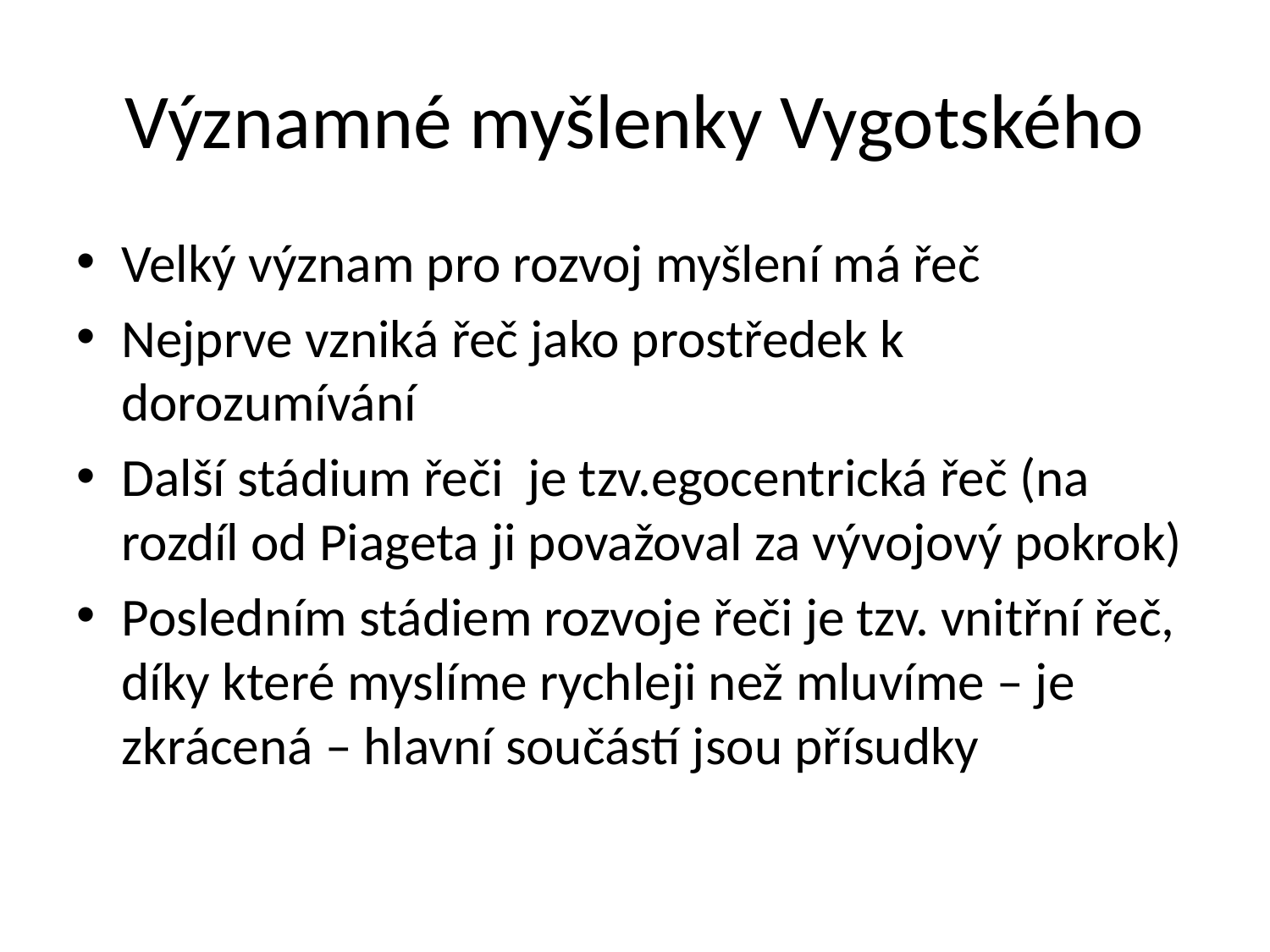

# Významné myšlenky Vygotského
Velký význam pro rozvoj myšlení má řeč
Nejprve vzniká řeč jako prostředek k dorozumívání
Další stádium řeči  je tzv.egocentrická řeč (na rozdíl od Piageta ji považoval za vývojový pokrok)
Posledním stádiem rozvoje řeči je tzv. vnitřní řeč, díky které myslíme rychleji než mluvíme – je zkrácená – hlavní součástí jsou přísudky